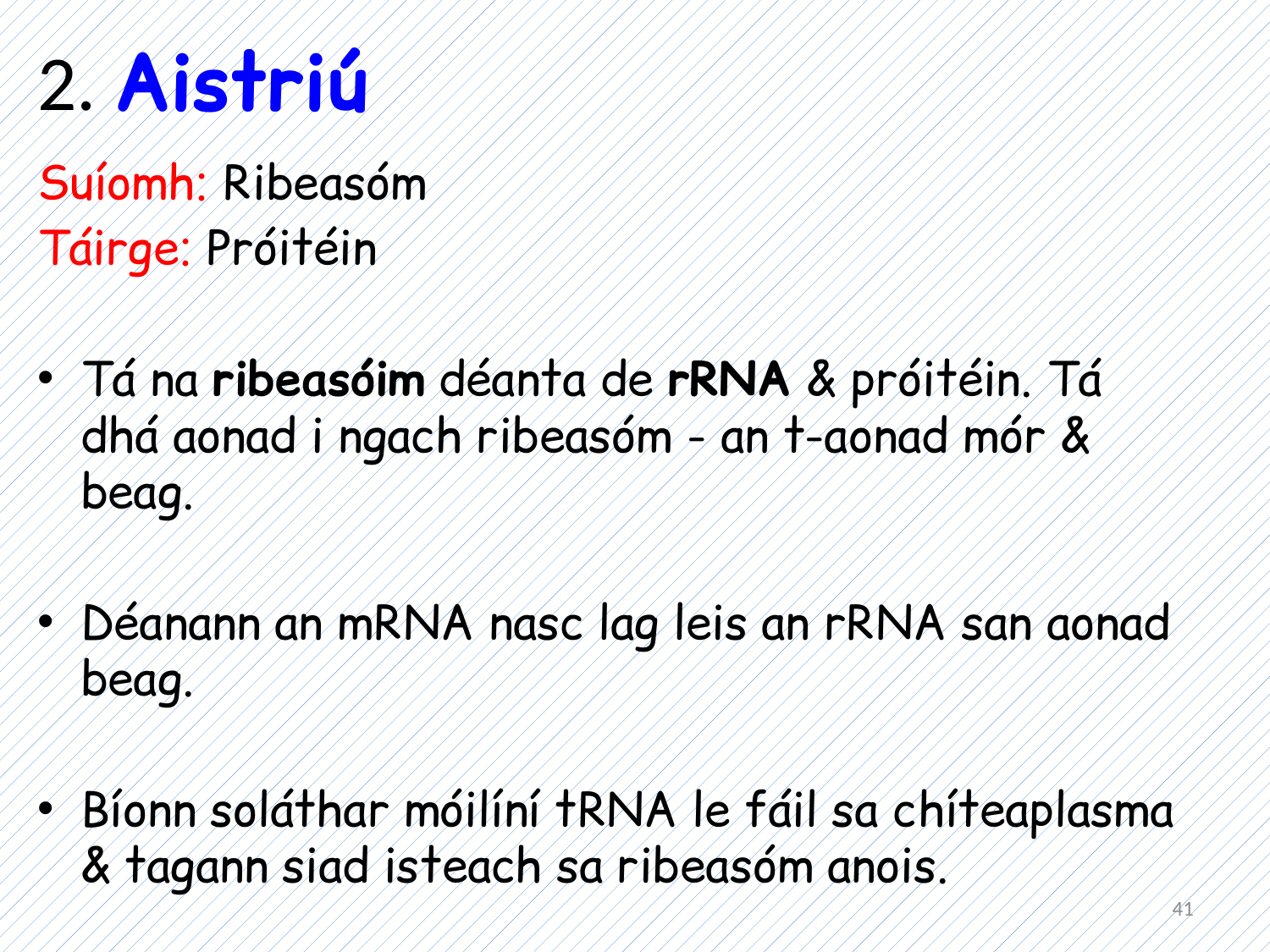

# 2. Aistriú
Suíomh: Ribeasóm
Táirge: Próitéin

Tá na ribeasóim déanta de rRNA & próitéin. Tá dhá aonad i ngach ribeasóm - an t-aonad mór & beag.

Déanann an mRNA nasc lag leis an rRNA san aonad beag.

Bíonn soláthar móilíní tRNA le fáil sa chíteaplasma & tagann siad isteach sa ribeasóm anois.

41